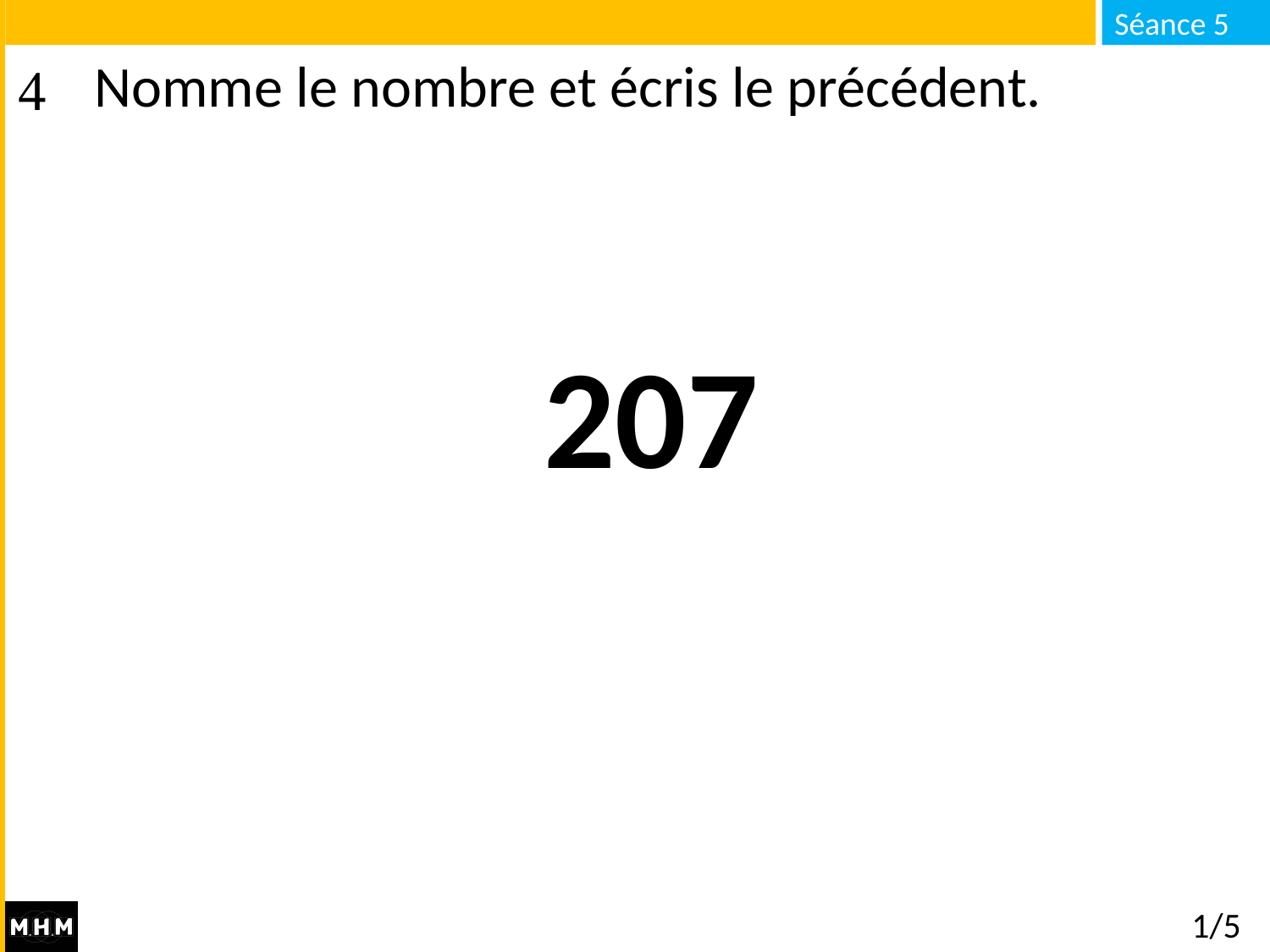

# Nomme le nombre et écris le précédent.
207
1/5